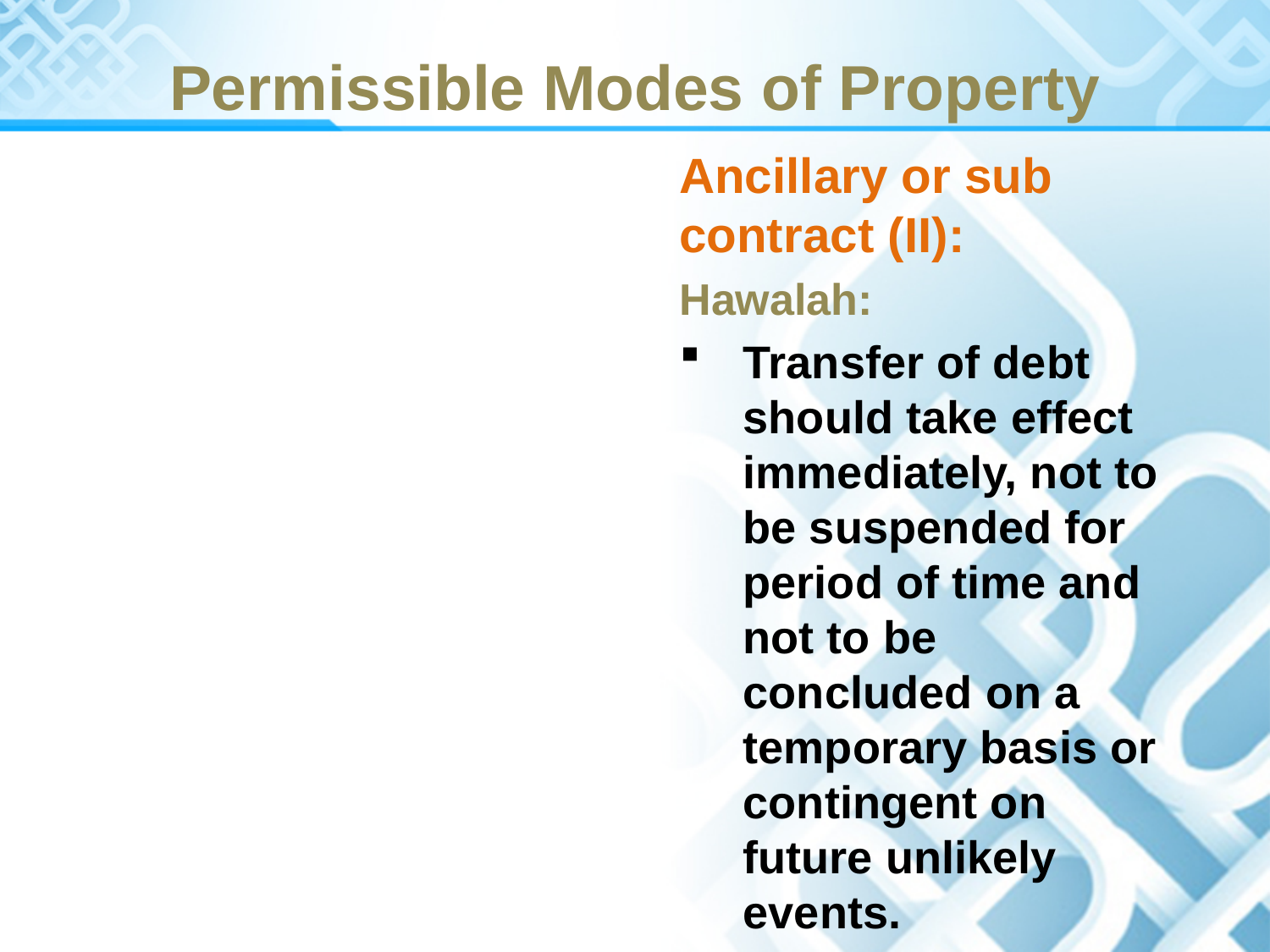

Permissible Modes of Property
Ancillary or sub contract (II):
Hawalah:
Transfer of debt should take effect immediately, not to be suspended for period of time and not to be concluded on a temporary basis or contingent on future unlikely events.